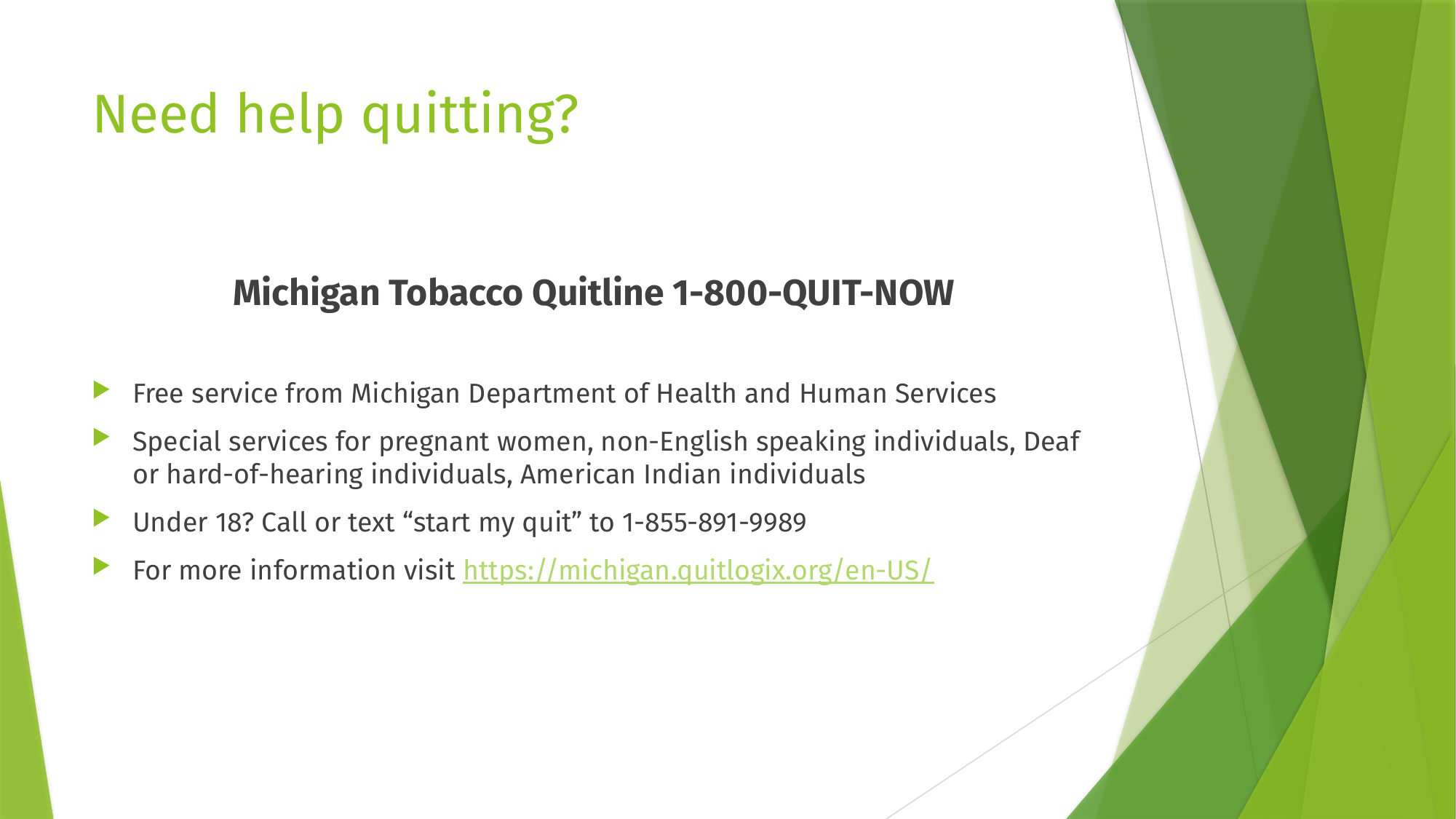

# Need help quitting?
Michigan Tobacco Quitline 1-800-QUIT-NOW

Free service from Michigan Department of Health and Human Services
Special services for pregnant women, non-English speaking individuals, Deaf or hard-of-hearing individuals, American Indian individuals
Under 18? Call or text “start my quit” to 1-855-891-9989
For more information visit https://michigan.quitlogix.org/en-US/